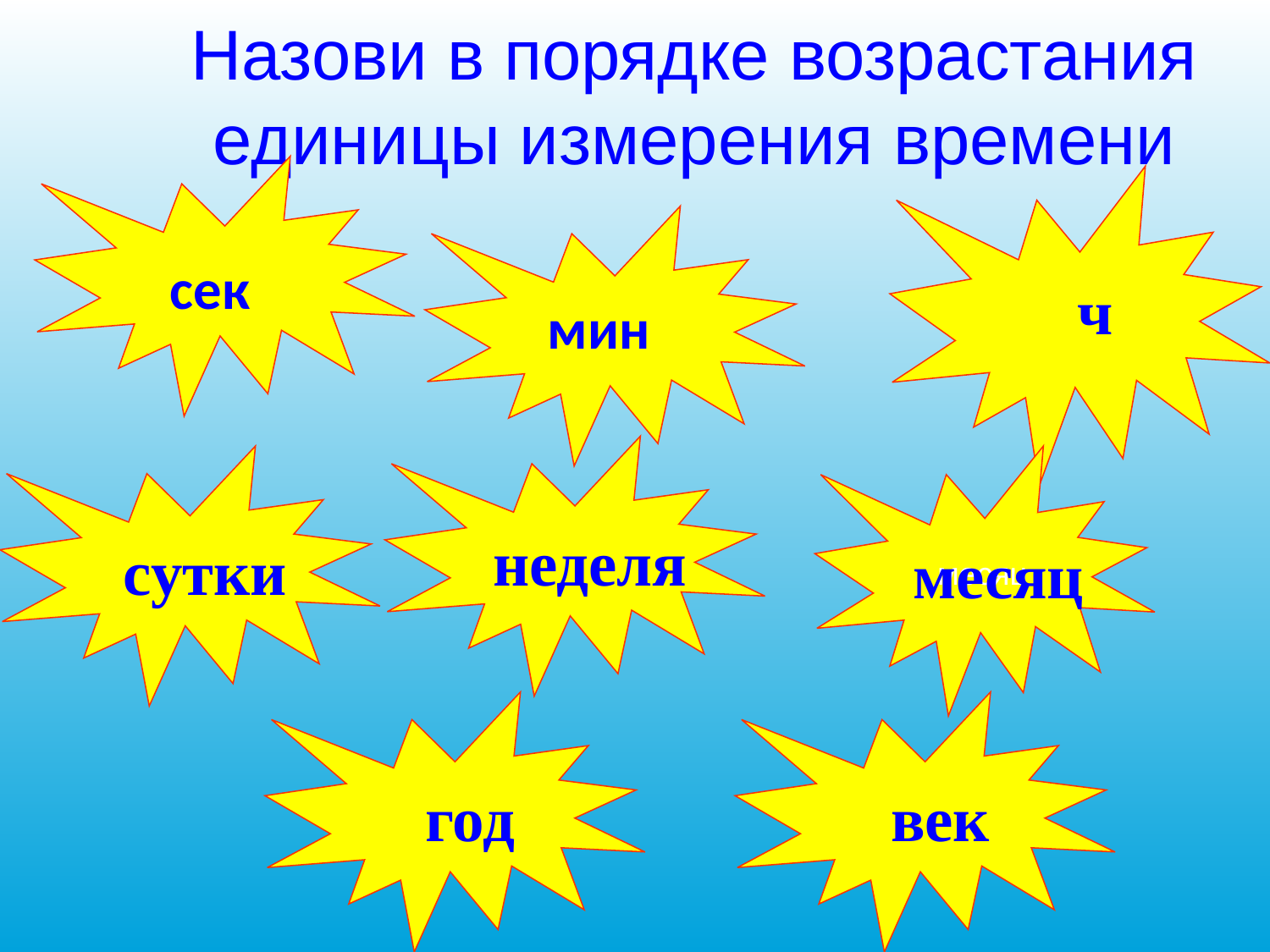

# Назови в порядке возрастания единицы измерения времени

ч

сек
мин

неделя

сутки
месяц
месяц

год

век